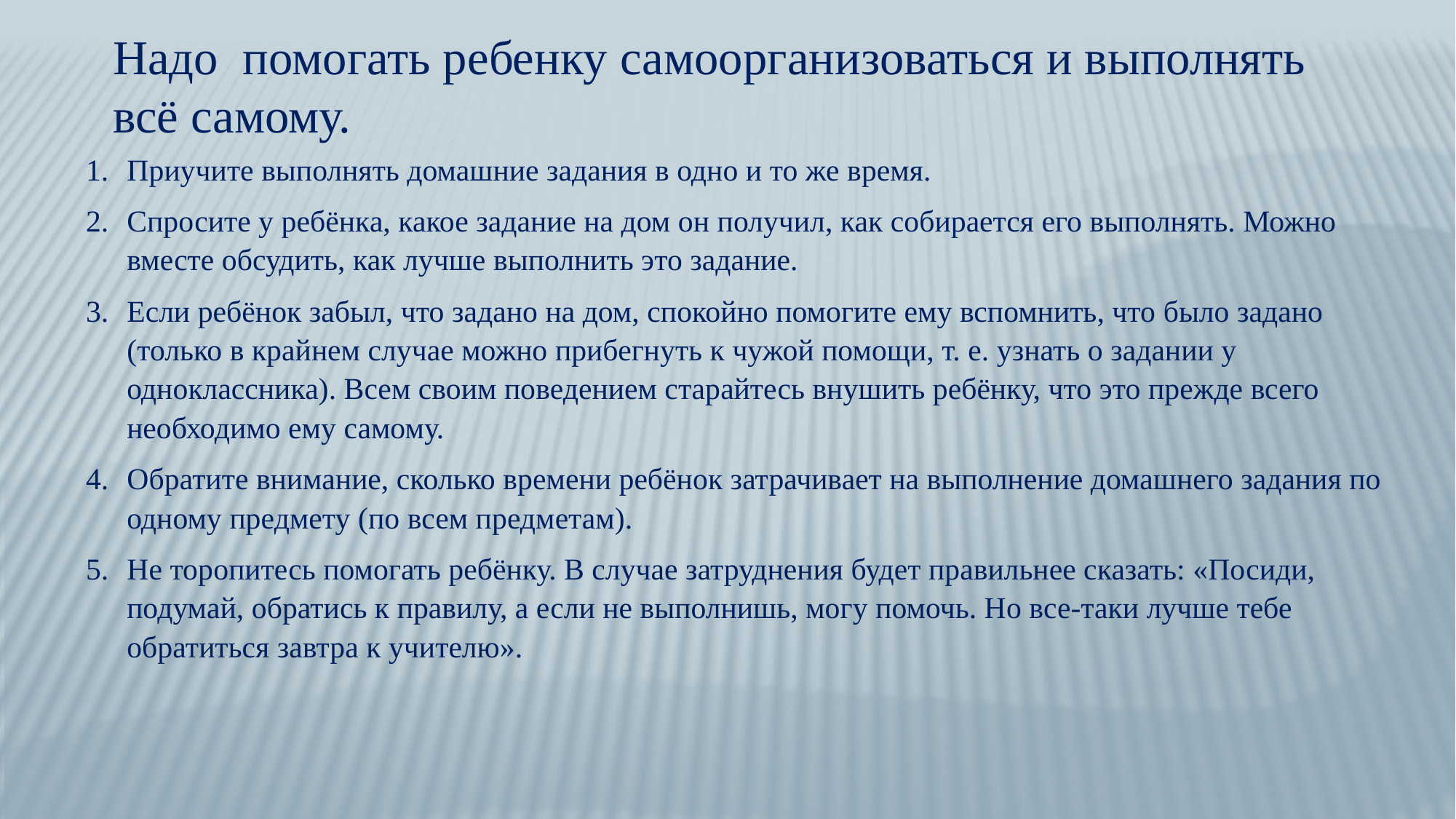

Надо  помогать ребенку самоорганизоваться и выполнять всё самому.
Приучите выполнять домашние задания в одно и то же время.
Спросите у ребёнка, какое задание на дом он получил, как собирается его выполнять. Можно вместе обсудить, как лучше выполнить это задание.
Если ребёнок забыл, что задано на дом, спокойно помогите ему вспомнить, что было задано (только в крайнем случае можно прибегнуть к чужой помощи, т. е. узнать о задании у одноклассника). Всем своим поведением старайтесь внушить ребёнку, что это прежде всего необходимо ему самому.
Обратите внимание, сколько времени ребёнок затрачивает на выполнение домашнего задания по одному предмету (по всем предметам).
Не торопитесь помогать ребёнку. В случае затруднения будет правильнее сказать: «Посиди, подумай, обратись к правилу, а если не выполнишь, могу помочь. Но все-таки лучше тебе обратиться завтра к учителю».